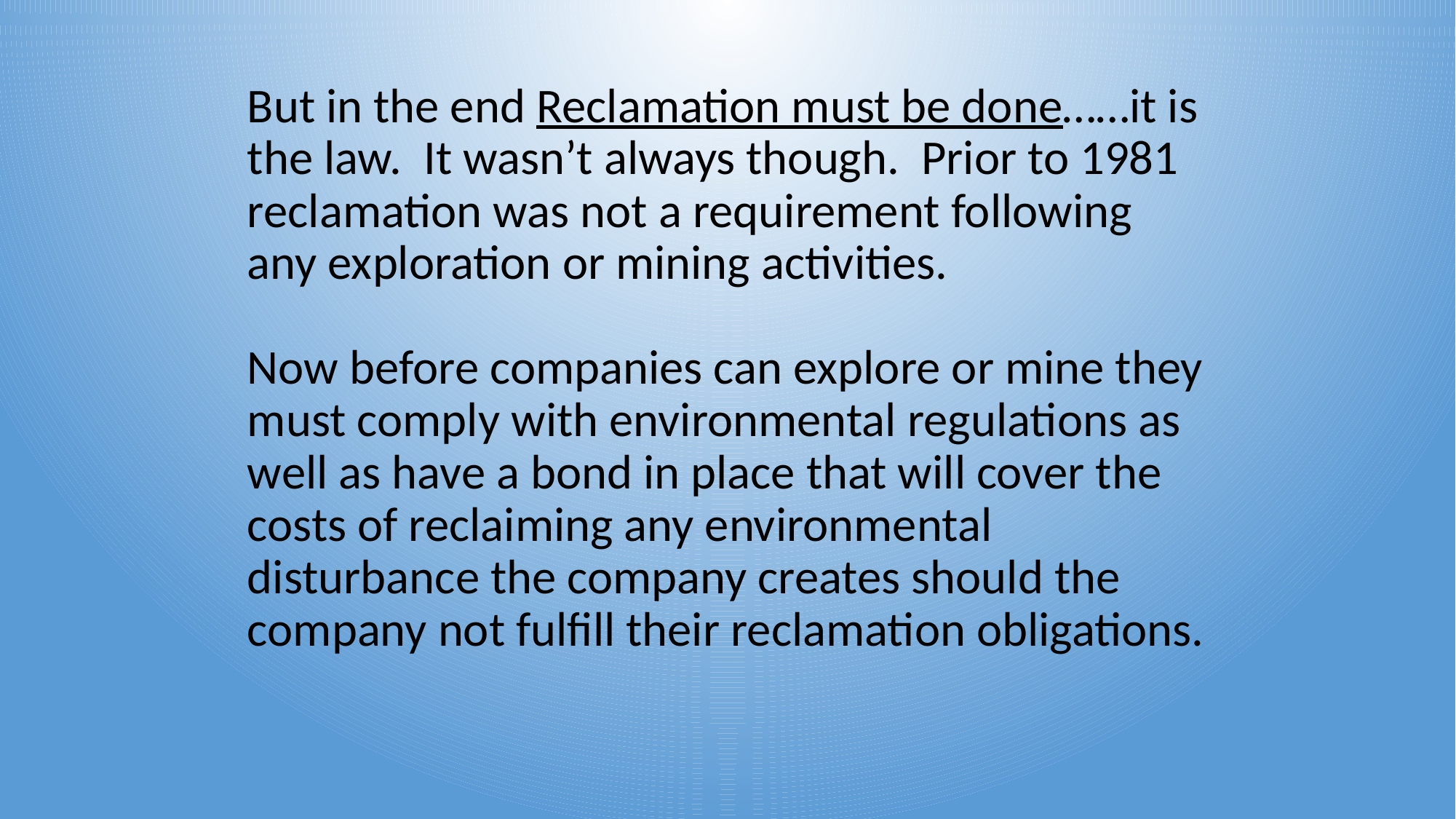

# But in the end Reclamation must be done……it is the law.  It wasn’t always though.  Prior to 1981 reclamation was not a requirement following any exploration or mining activities. Now before companies can explore or mine they must comply with environmental regulations as well as have a bond in place that will cover the costs of reclaiming any environmental disturbance the company creates should the company not fulfill their reclamation obligations.